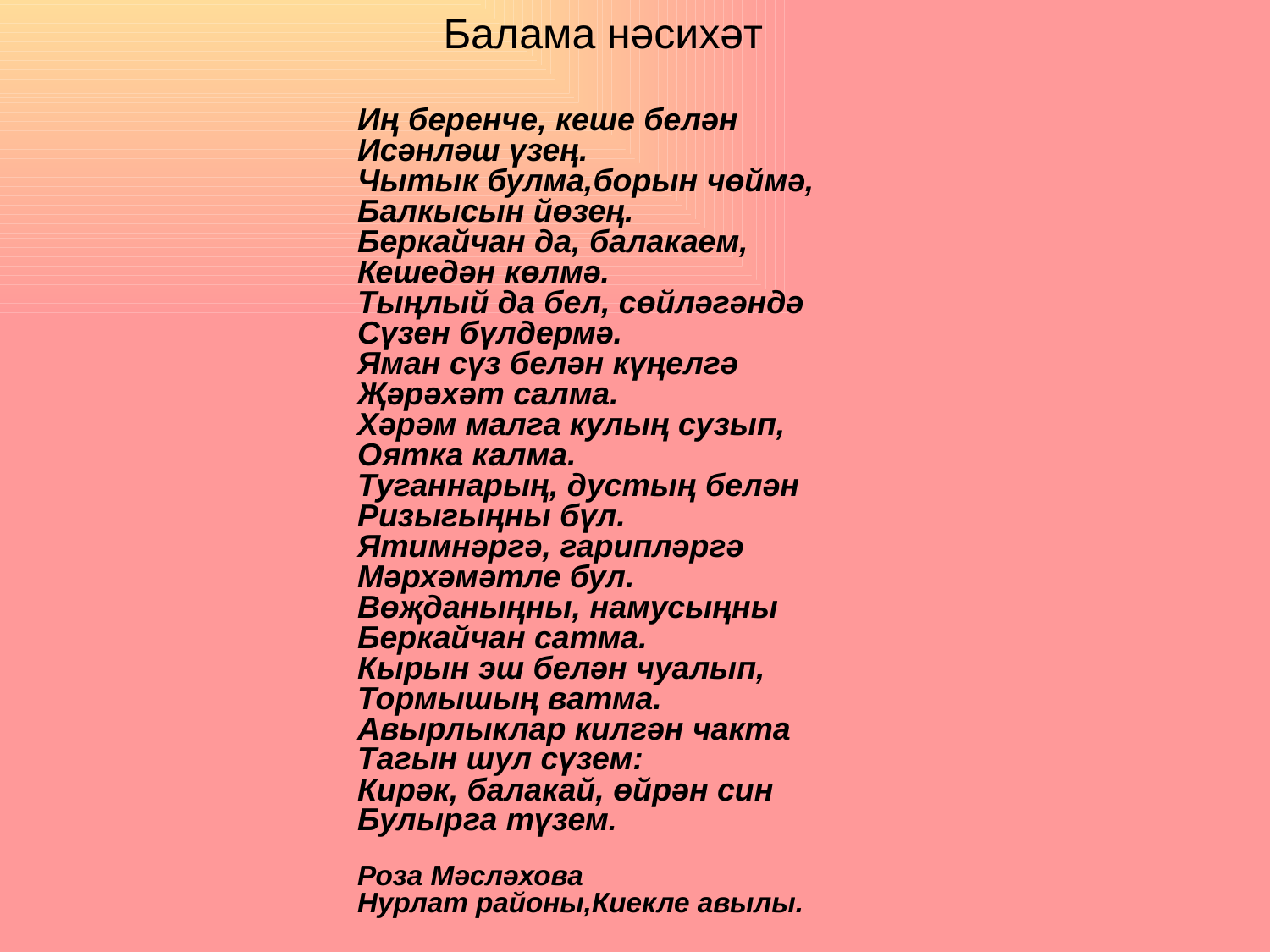

Балама нәсихәт
#
Иң беренче, кеше белән
Исәнләш үзең.
Чытык булма,борын чөймә,
Балкысын йөзең.
Беркайчан да, балакаем,
Кешедән көлмә.
Тыңлый да бел, сөйләгәндә
Сүзен бүлдермә.
Яман сүз белән күңелгә
Җәрәхәт салма.
Хәрәм малга кулың сузып,
Оятка калма.
Туганнарың, дустың белән
Ризыгыңны бүл.
Ятимнәргә, гарипләргә
Мәрхәмәтле бул.
Вөҗданыңны, намусыңны
Беркайчан сатма.
Кырын эш белән чуалып,
Тормышың ватма.
Авырлыклар килгән чакта
Тагын шул сүзем:
Кирәк, балакай, өйрән син
Булырга түзем.

Роза Мәсләхова
Нурлат районы,Киекле авылы.